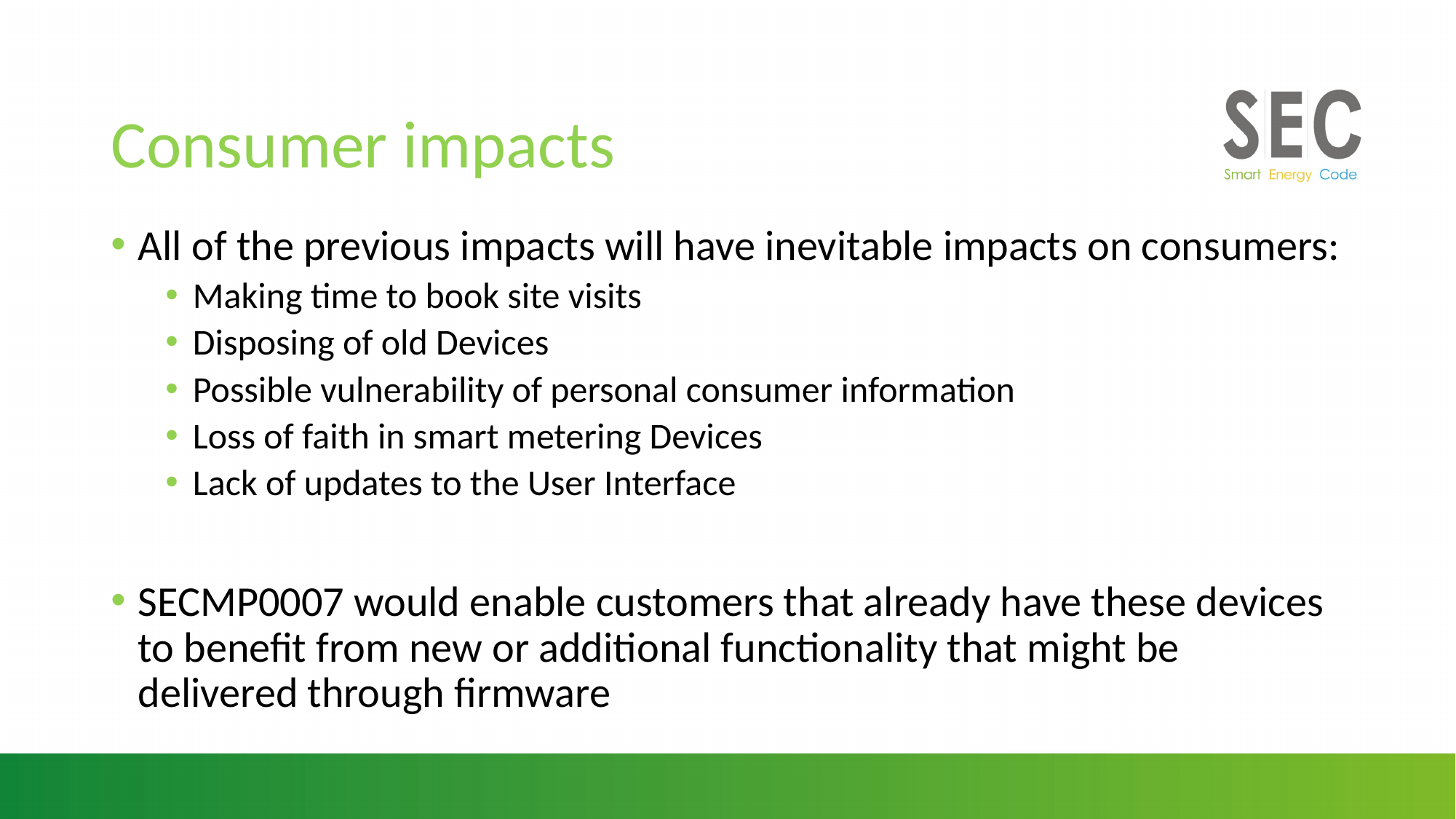

# Consumer impacts
All of the previous impacts will have inevitable impacts on consumers:
Making time to book site visits
Disposing of old Devices
Possible vulnerability of personal consumer information
Loss of faith in smart metering Devices
Lack of updates to the User Interface

SECMP0007 would enable customers that already have these devices to benefit from new or additional functionality that might be delivered through firmware